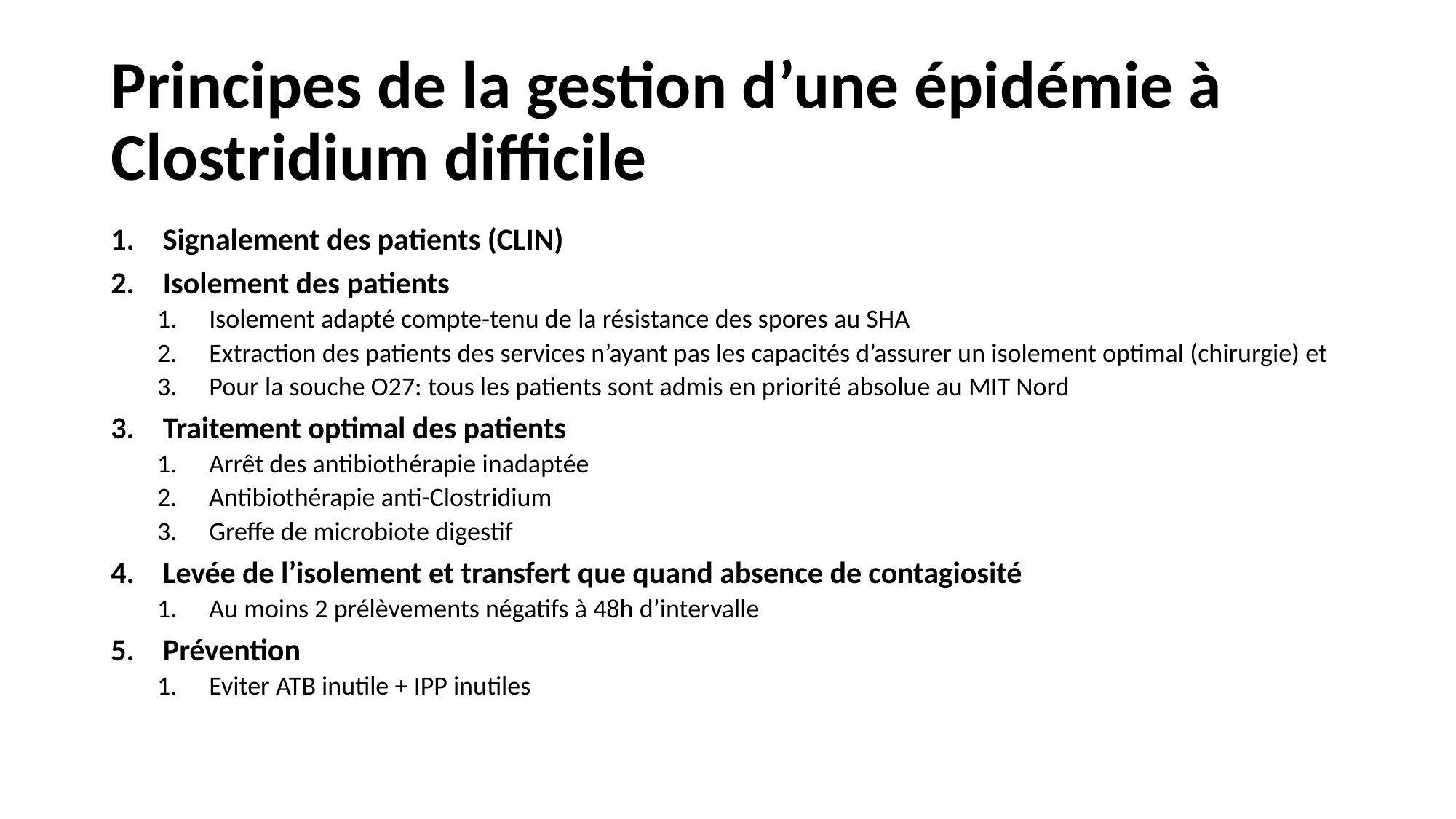

# Principes de la gestion d’une épidémie à Clostridium difficile
Signalement des patients (CLIN)
Isolement des patients
Isolement adapté compte-tenu de la résistance des spores au SHA
Extraction des patients des services n’ayant pas les capacités d’assurer un isolement optimal (chirurgie) et
Pour la souche O27: tous les patients sont admis en priorité absolue au MIT Nord
Traitement optimal des patients
Arrêt des antibiothérapie inadaptée
Antibiothérapie anti-Clostridium
Greffe de microbiote digestif
Levée de l’isolement et transfert que quand absence de contagiosité
Au moins 2 prélèvements négatifs à 48h d’intervalle
Prévention
Eviter ATB inutile + IPP inutiles